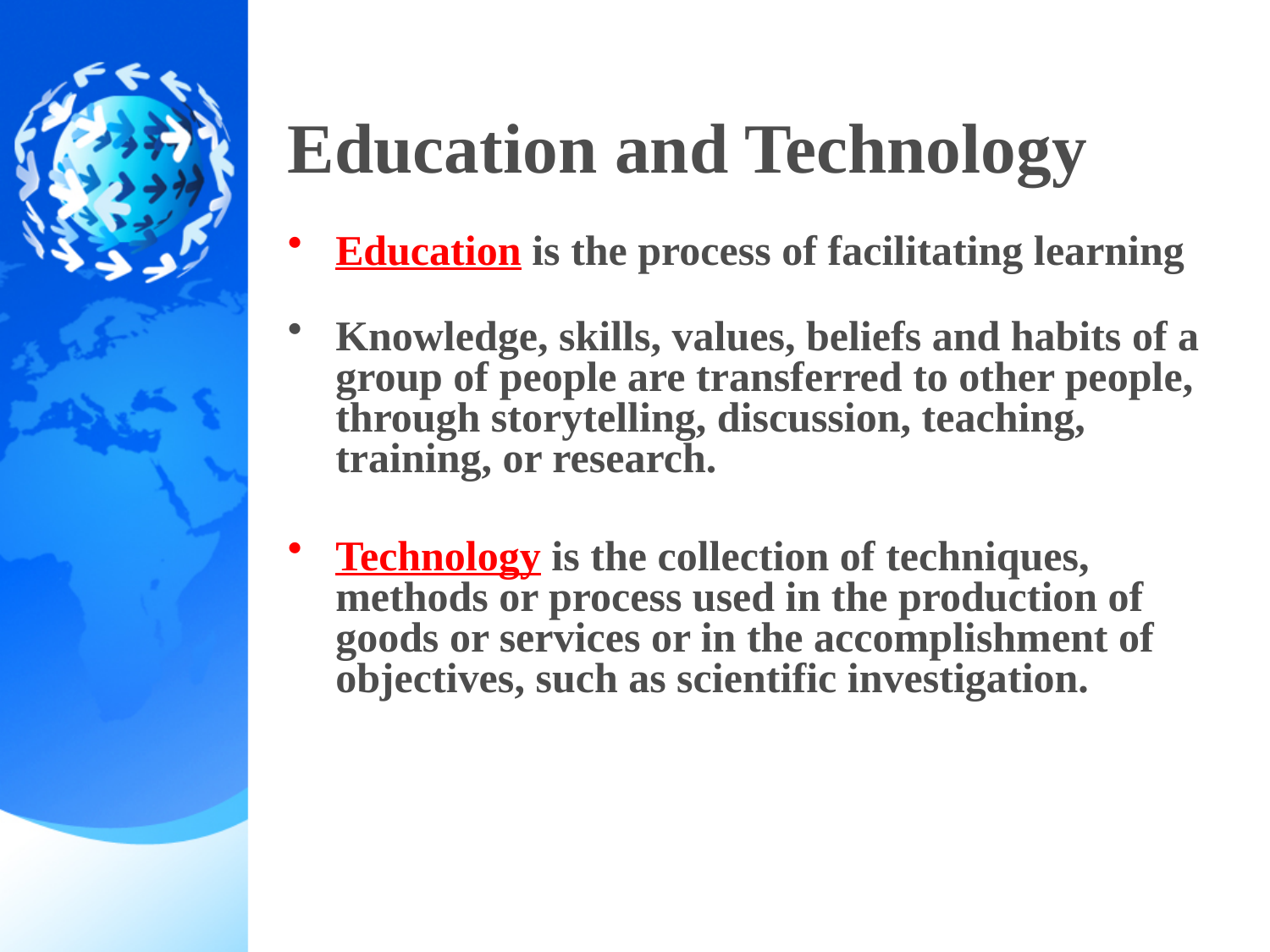

# Education and Technology
Education is the process of facilitating learning

Knowledge, skills, values, beliefs and habits of a group of people are transferred to other people, through storytelling, discussion, teaching, training, or research.

Technology is the collection of techniques, methods or process used in the production of goods or services or in the accomplishment of objectives, such as scientific investigation.